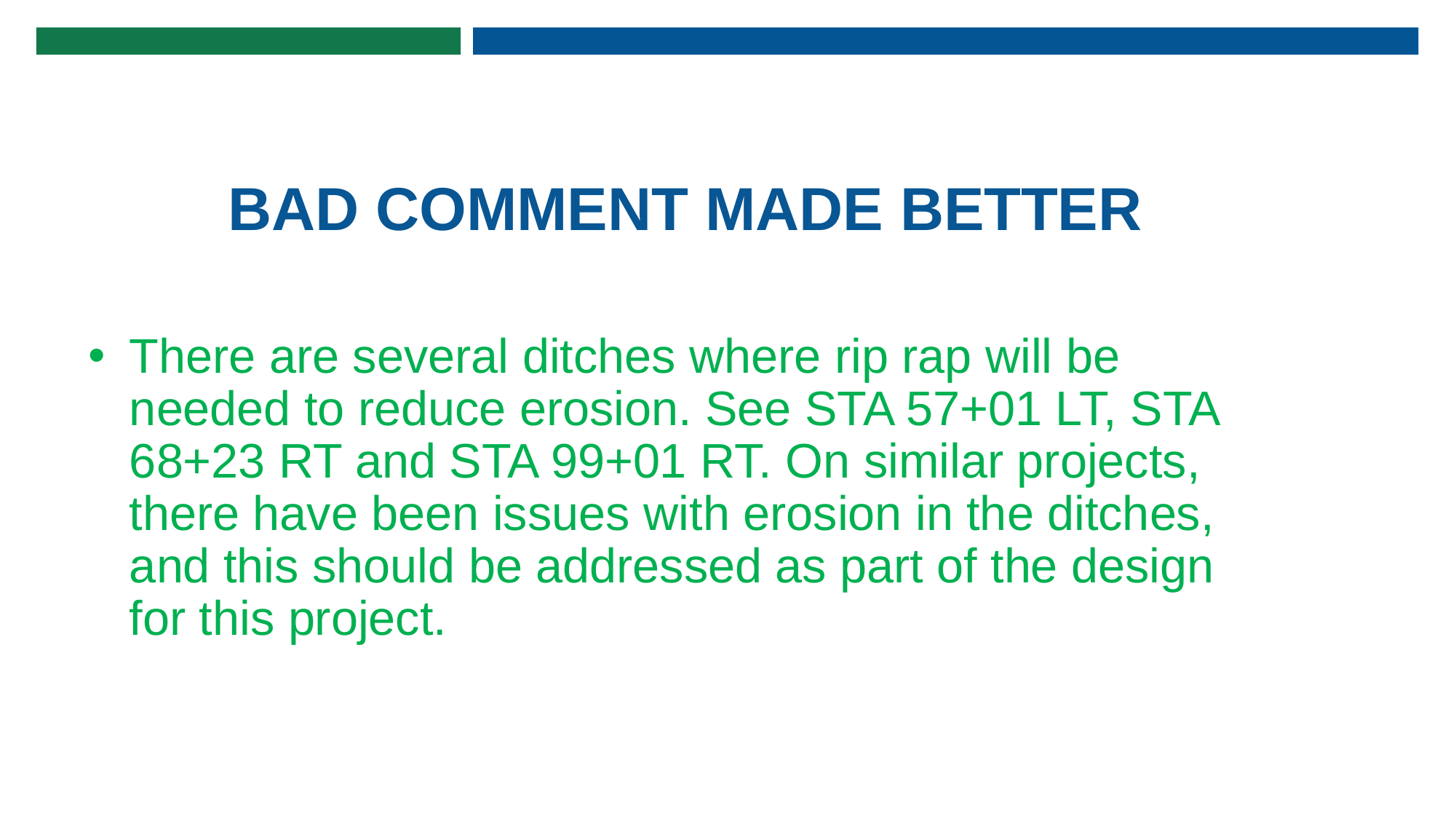

# BAD COMMENT MADE BETTER
There are several ditches where rip rap will be needed to reduce erosion. See STA 57+01 LT, STA 68+23 RT and STA 99+01 RT. On similar projects, there have been issues with erosion in the ditches, and this should be addressed as part of the design for this project.